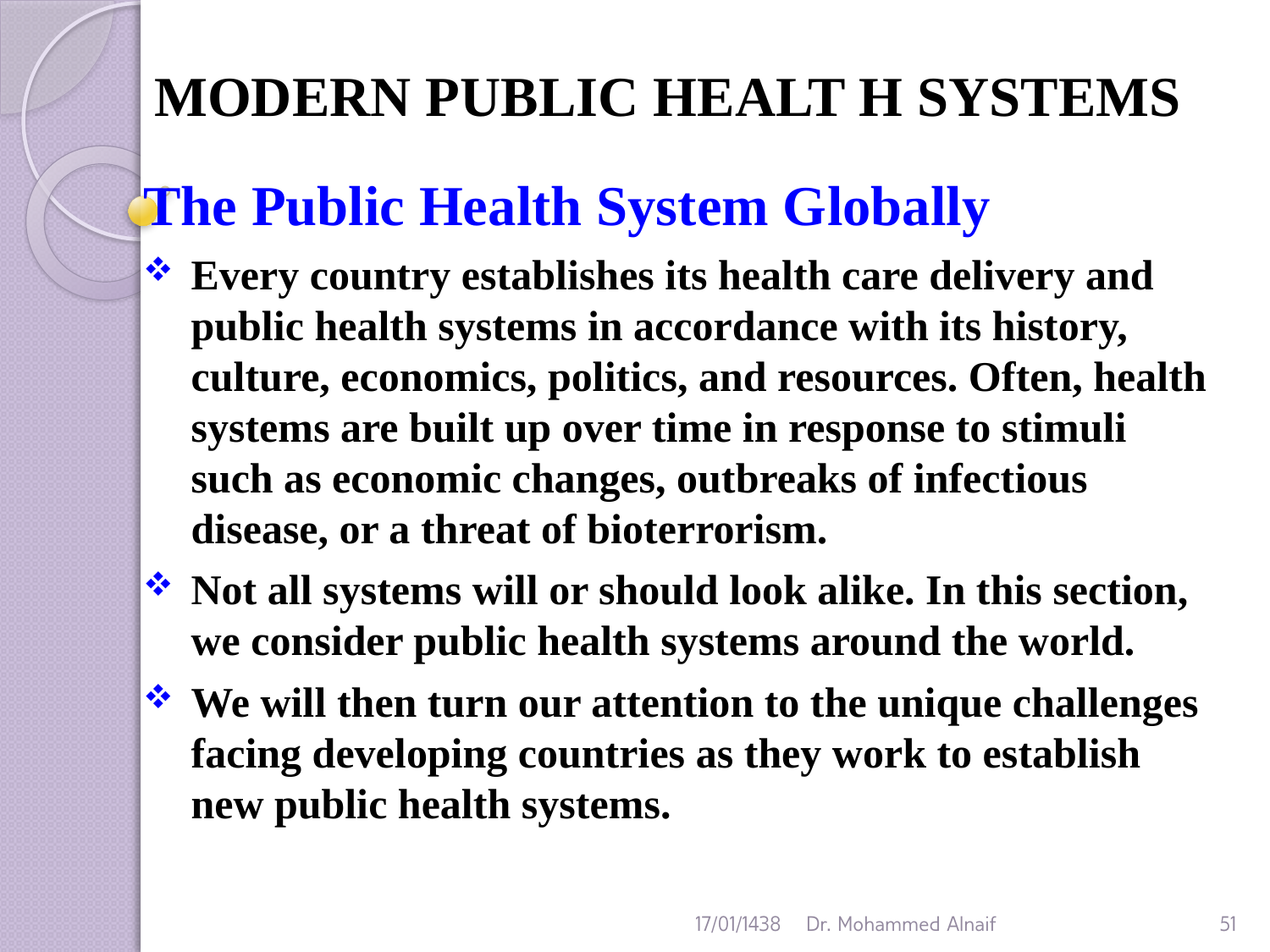

# MODERN PUBLIC HEALT H SYSTEMS
The Public Health System Globally
Every country establishes its health care delivery and public health systems in accordance with its history, culture, economics, politics, and resources. Often, health systems are built up over time in response to stimuli such as economic changes, outbreaks of infectious disease, or a threat of bioterrorism.
Not all systems will or should look alike. In this section, we consider public health systems around the world.
We will then turn our attention to the unique challenges facing developing countries as they work to establish new public health systems.
17/01/1438
Dr. Mohammed Alnaif
51